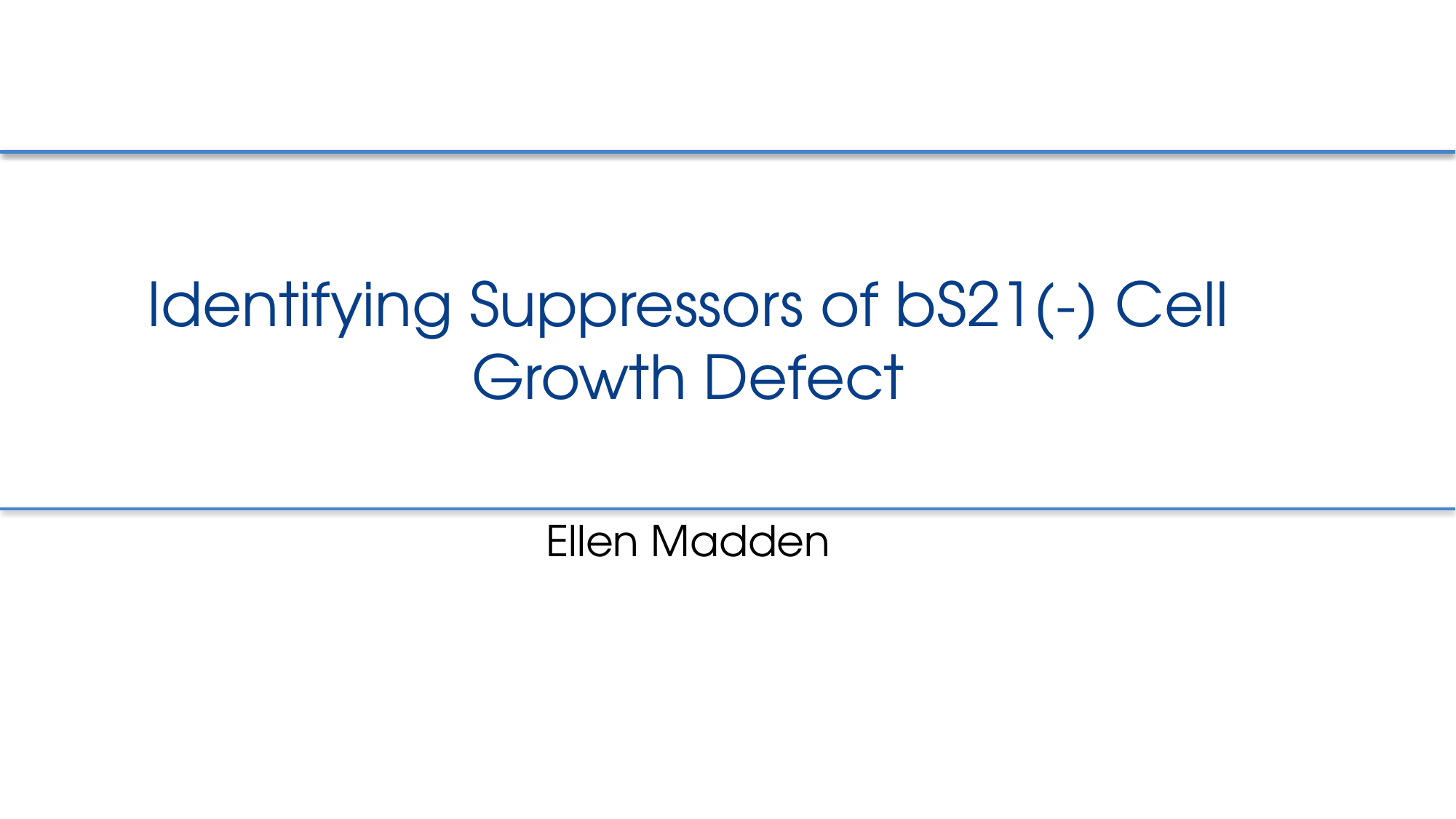

# Identifying Suppressors of bS21(-) Cell Growth Defect
Ellen Madden